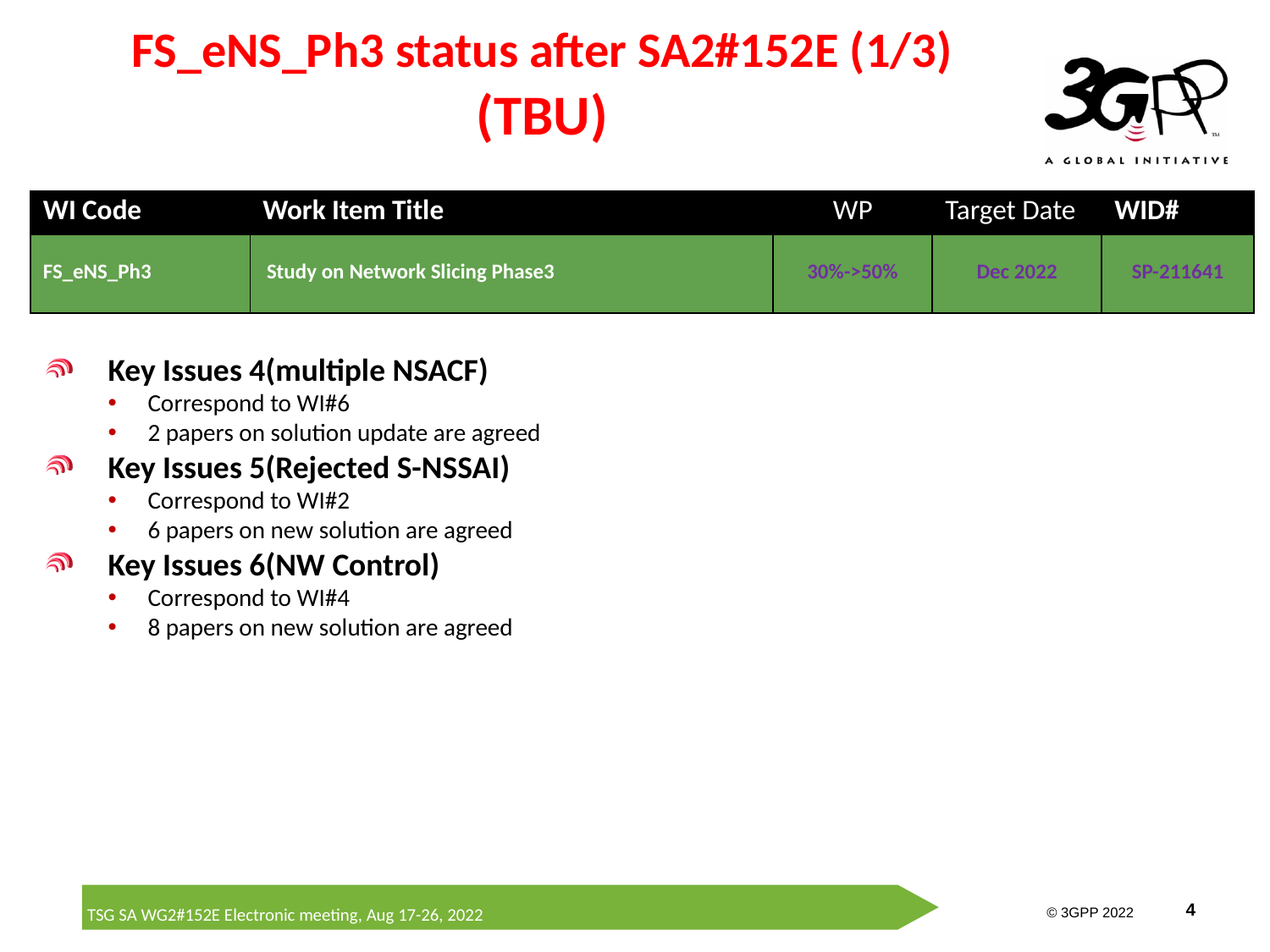

# FS_eNS_Ph3 status after SA2#152E (1/3) (TBU)
| WI Code | Work Item Title | WP | Target Date | WID# |
| --- | --- | --- | --- | --- |
| FS\_eNS\_Ph3 | Study on Network Slicing Phase3 | 30%->50% | Dec 2022 | SP-211641 |
Key Issues 4(multiple NSACF)
Correspond to WI#6
2 papers on solution update are agreed
Key Issues 5(Rejected S-NSSAI)
Correspond to WI#2
6 papers on new solution are agreed
Key Issues 6(NW Control)
Correspond to WI#4
8 papers on new solution are agreed